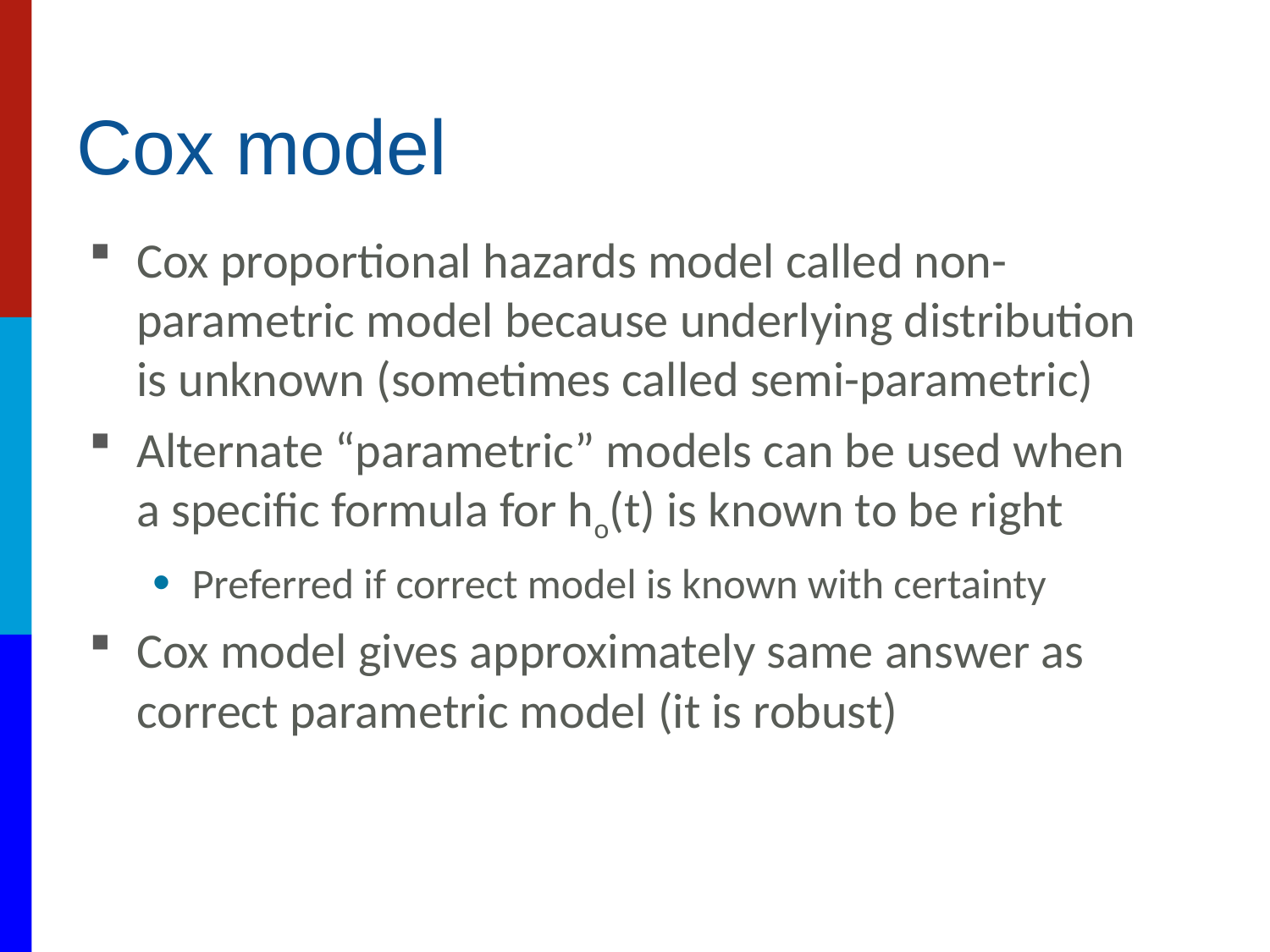

# Cox model
Cox proportional hazards model called non-parametric model because underlying distribution is unknown (sometimes called semi-parametric)
Alternate “parametric” models can be used when a specific formula for ho(t) is known to be right
Preferred if correct model is known with certainty
Cox model gives approximately same answer as correct parametric model (it is robust)